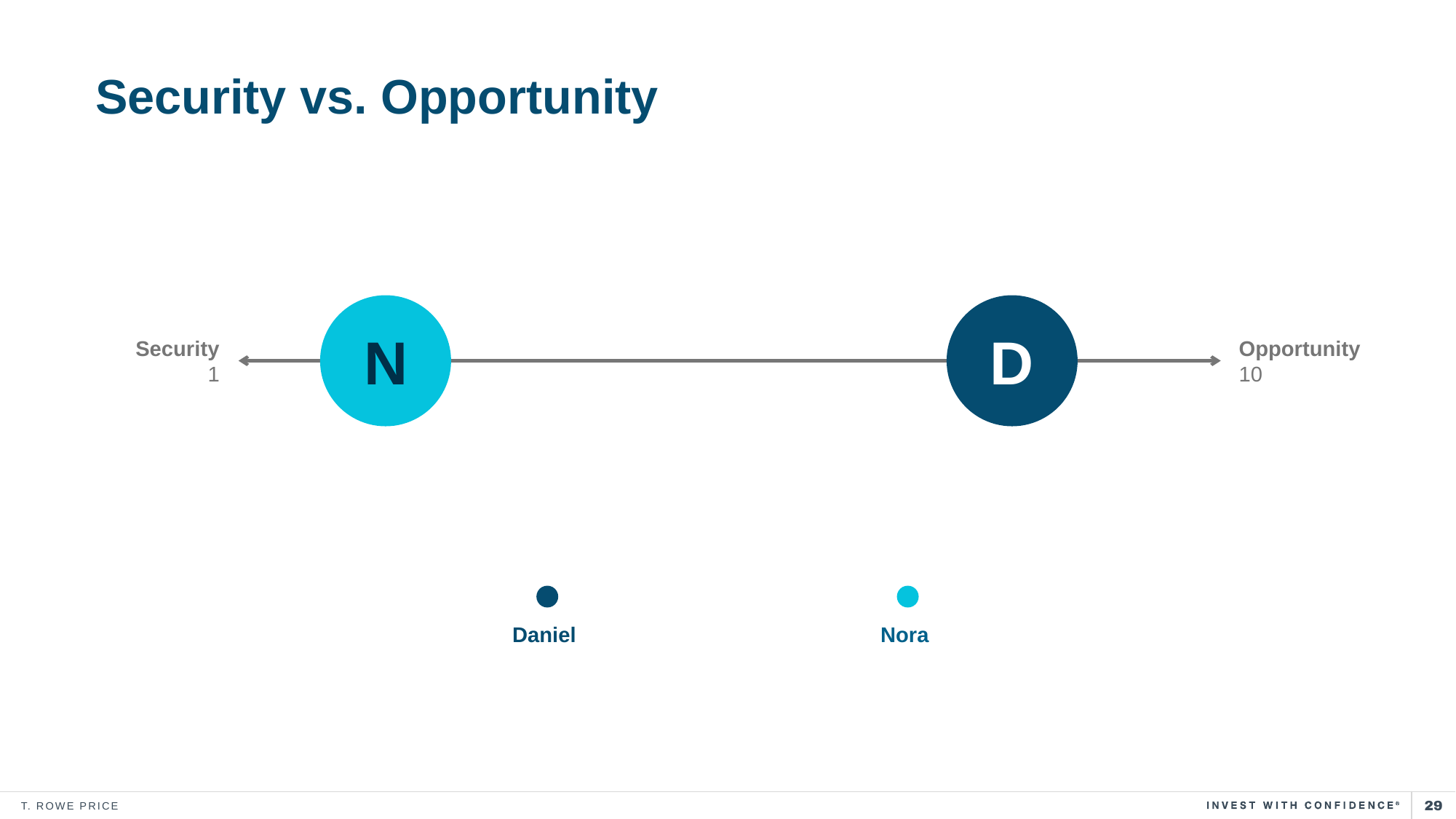

# Security vs. Opportunity

N
D
Security
1
Opportunity
10
N
D

Daniel

Nora